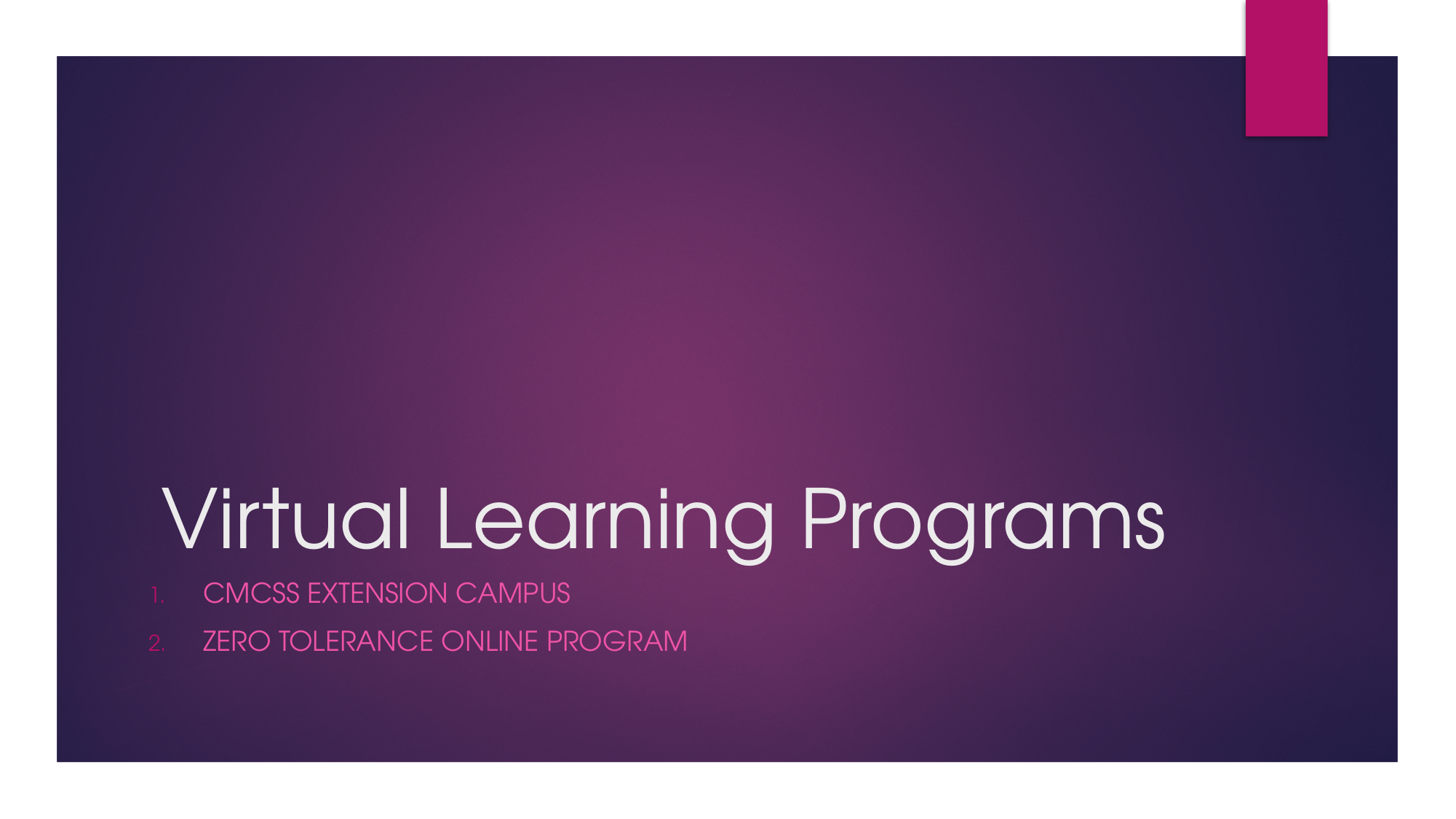

# Virtual Learning Programs
CMCSS Extension campus
Zero tolerance online program